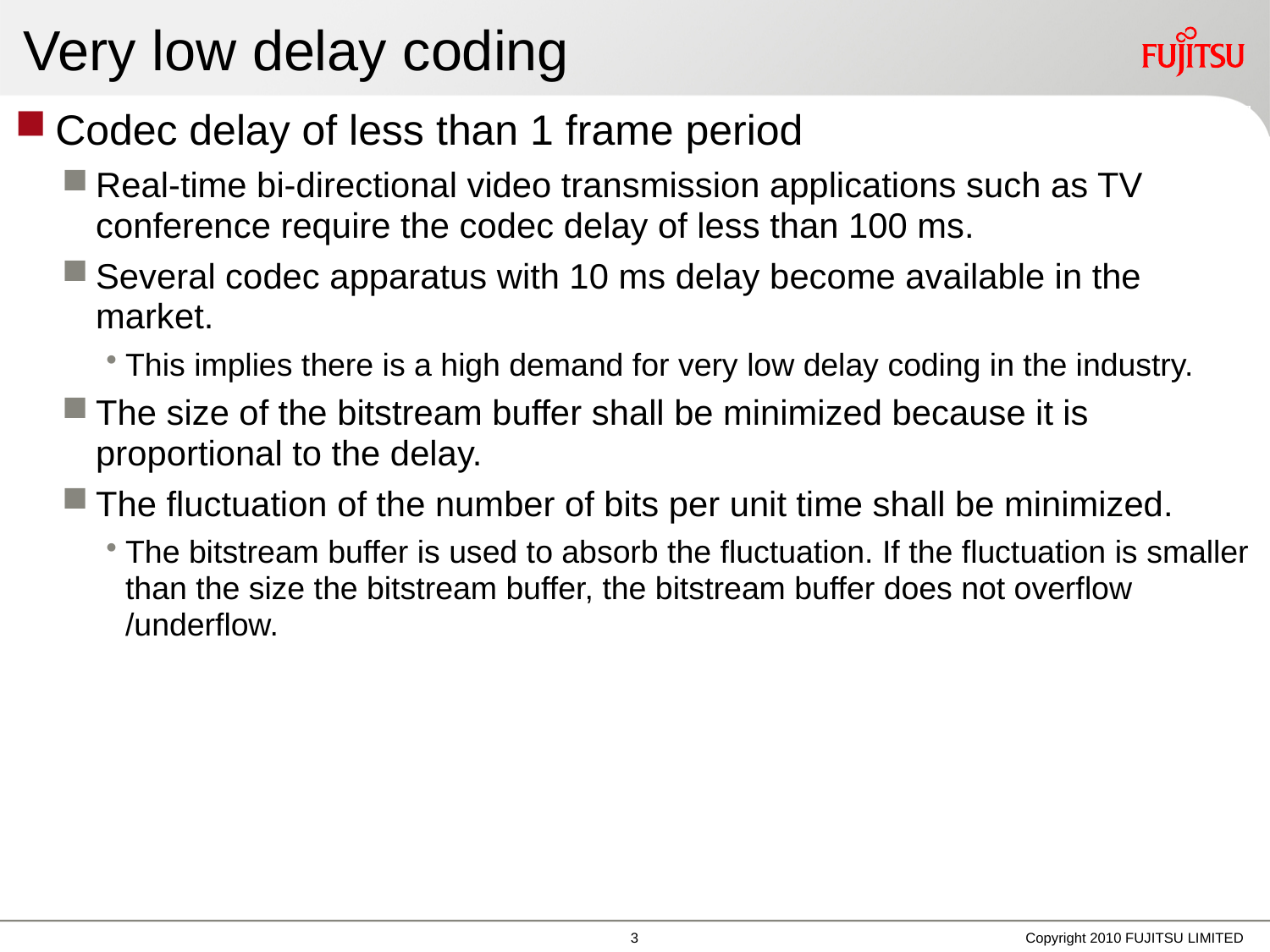

# Very low delay coding
Codec delay of less than 1 frame period
Real-time bi-directional video transmission applications such as TV conference require the codec delay of less than 100 ms.
Several codec apparatus with 10 ms delay become available in the market.
This implies there is a high demand for very low delay coding in the industry.
The size of the bitstream buffer shall be minimized because it is proportional to the delay.
The fluctuation of the number of bits per unit time shall be minimized.
The bitstream buffer is used to absorb the fluctuation. If the fluctuation is smaller than the size the bitstream buffer, the bitstream buffer does not overflow /underflow.

3
Copyright 2010 FUJITSU LIMITED